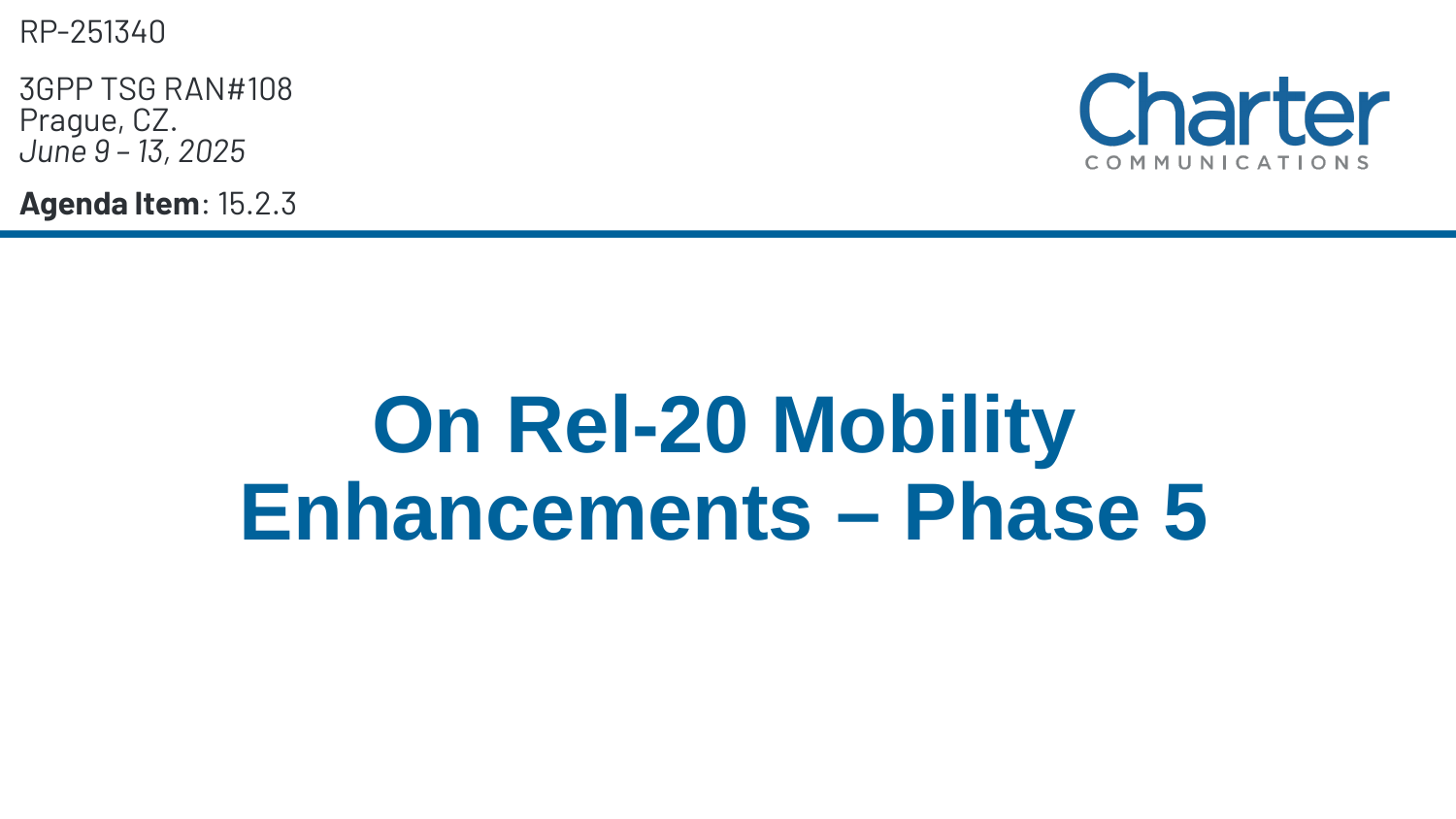

RP-251340

3GPP TSG RAN#108
Prague, CZ.
June 9 – 13, 2025

Agenda Item: 15.2.3
On Rel-20 Mobility Enhancements – Phase 5